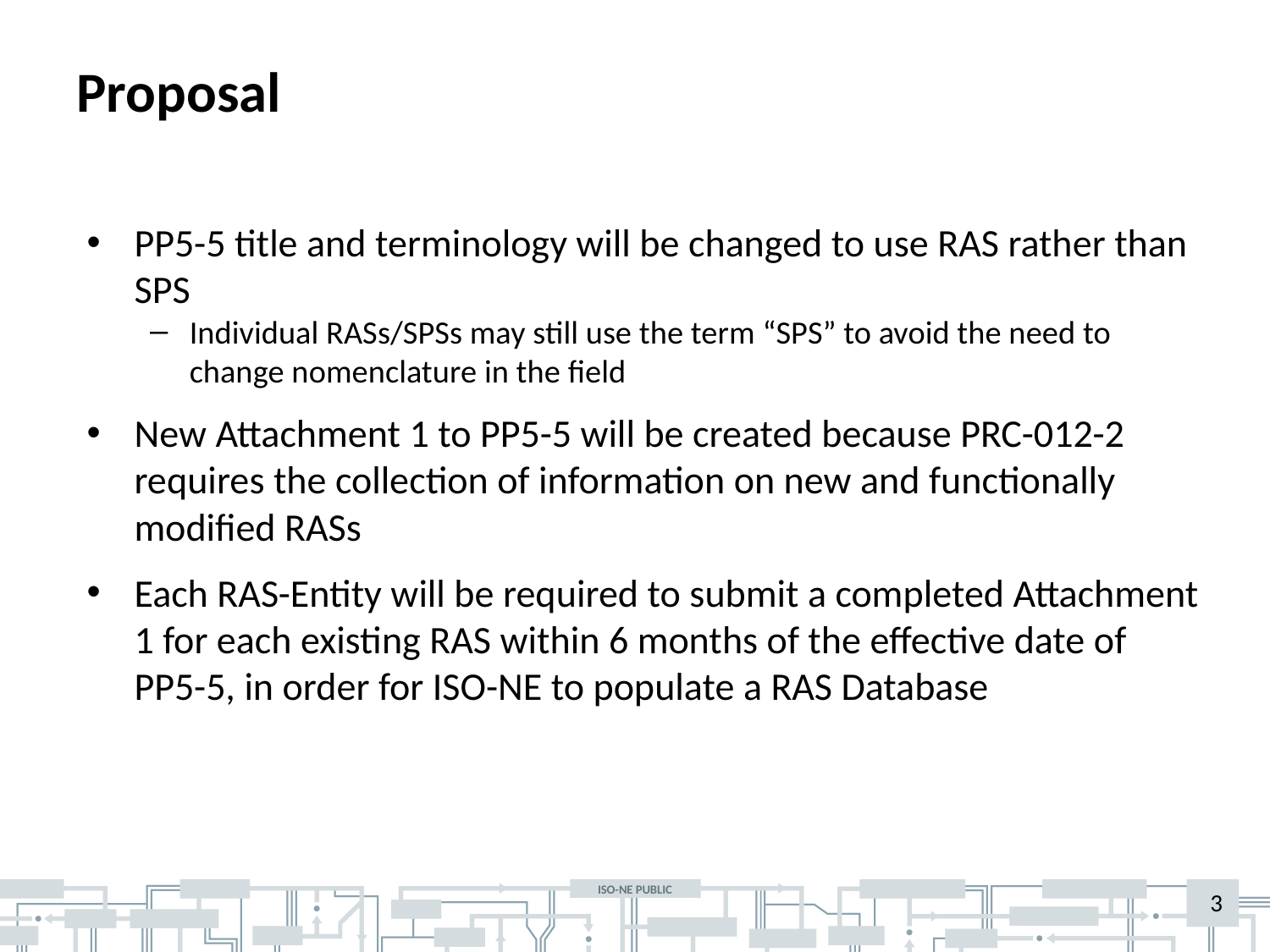

# Proposal
PP5-5 title and terminology will be changed to use RAS rather than SPS
Individual RASs/SPSs may still use the term “SPS” to avoid the need to change nomenclature in the field
New Attachment 1 to PP5-5 will be created because PRC-012-2 requires the collection of information on new and functionally modified RASs
Each RAS-Entity will be required to submit a completed Attachment 1 for each existing RAS within 6 months of the effective date of PP5-5, in order for ISO-NE to populate a RAS Database
3